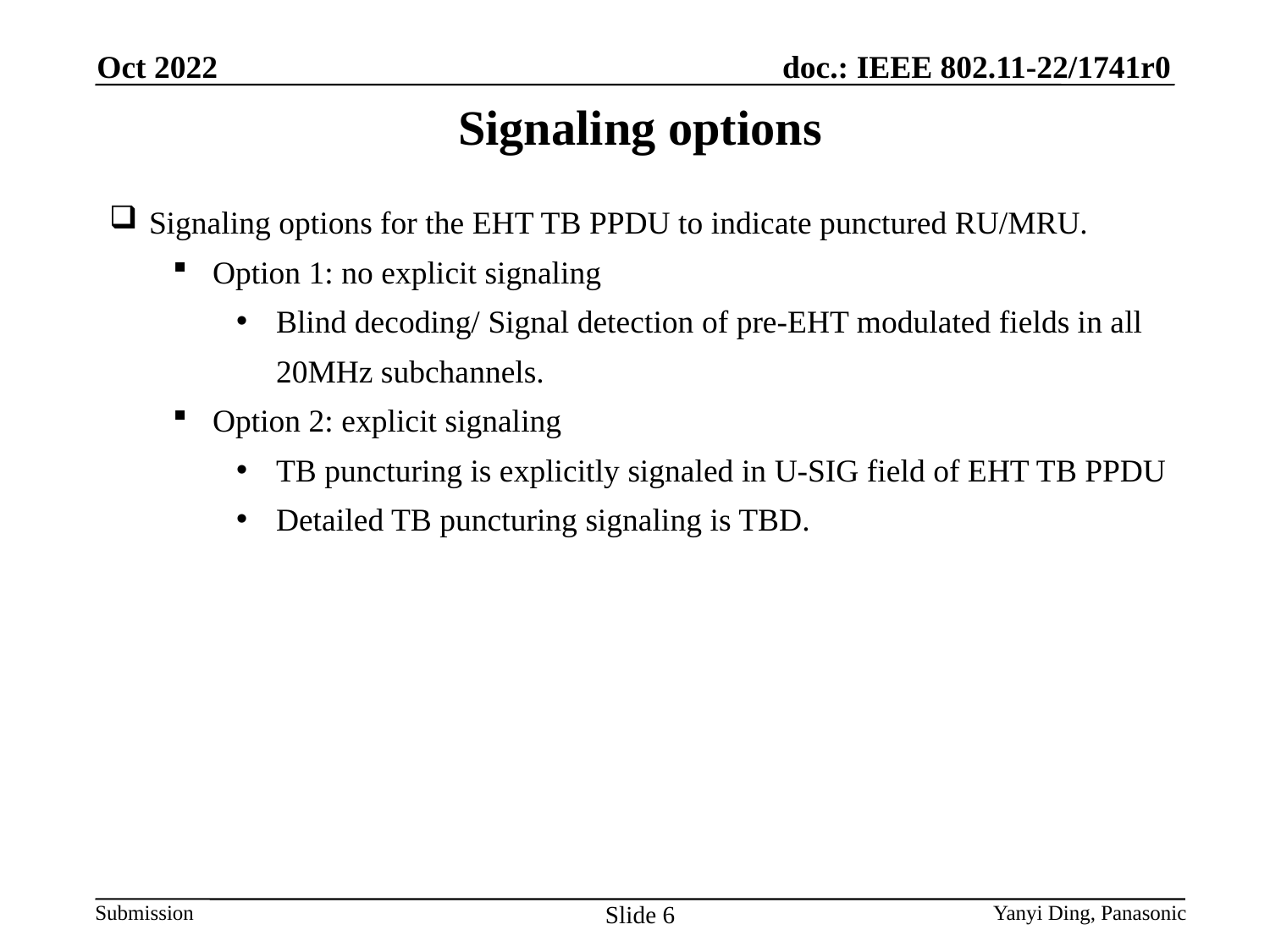

Oct 2022
Signaling options
Signaling options for the EHT TB PPDU to indicate punctured RU/MRU.
Option 1: no explicit signaling
Blind decoding/ Signal detection of pre-EHT modulated fields in all 20MHz subchannels.
Option 2: explicit signaling
TB puncturing is explicitly signaled in U-SIG field of EHT TB PPDU
Detailed TB puncturing signaling is TBD.
Slide 6
Yanyi Ding, Panasonic